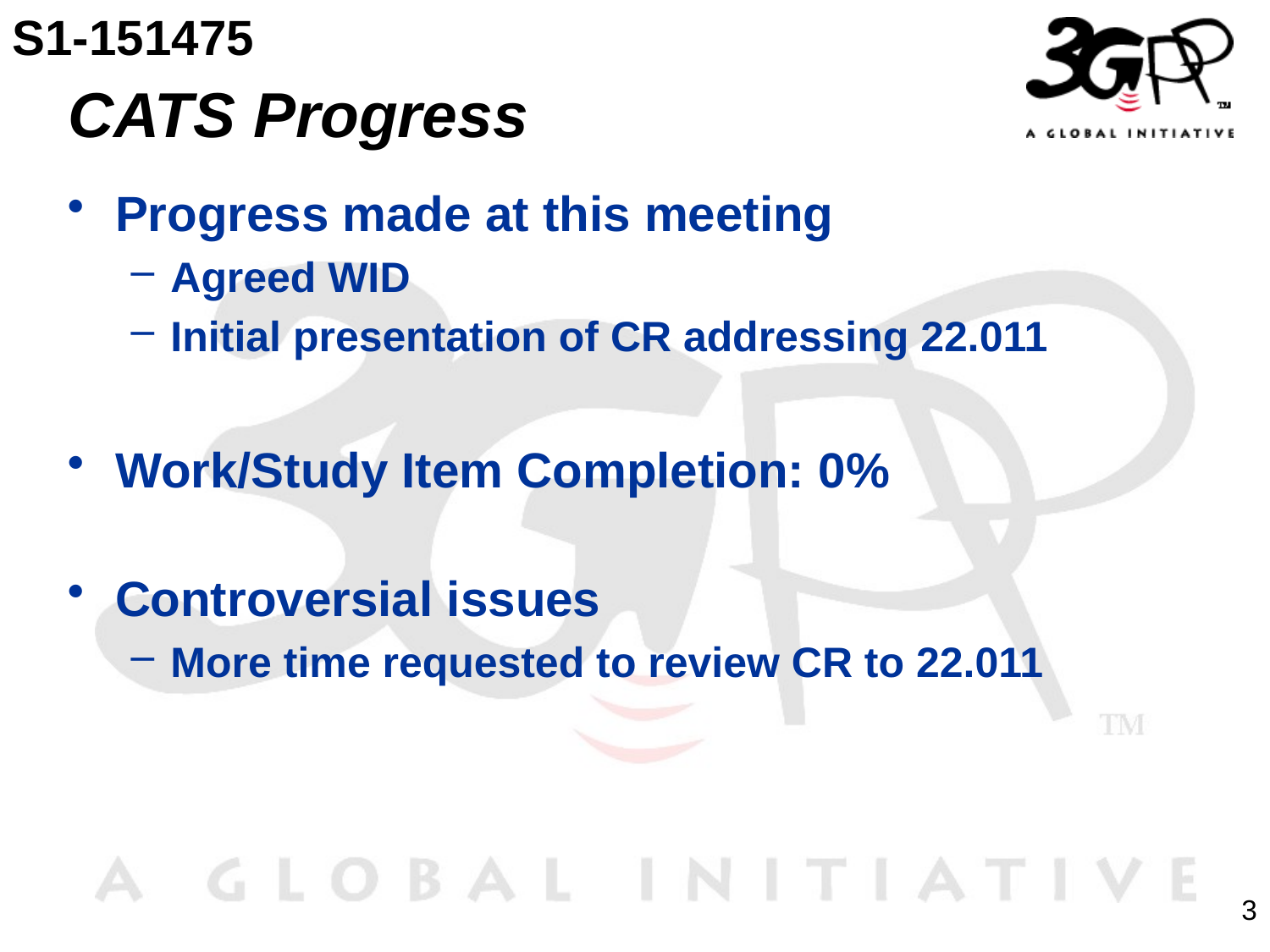

S1-151475
# CATS Progress
Progress made at this meeting
Agreed WID
Initial presentation of CR addressing 22.011

Work/Study Item Completion: 0%

Controversial issues
More time requested to review CR to 22.011
3